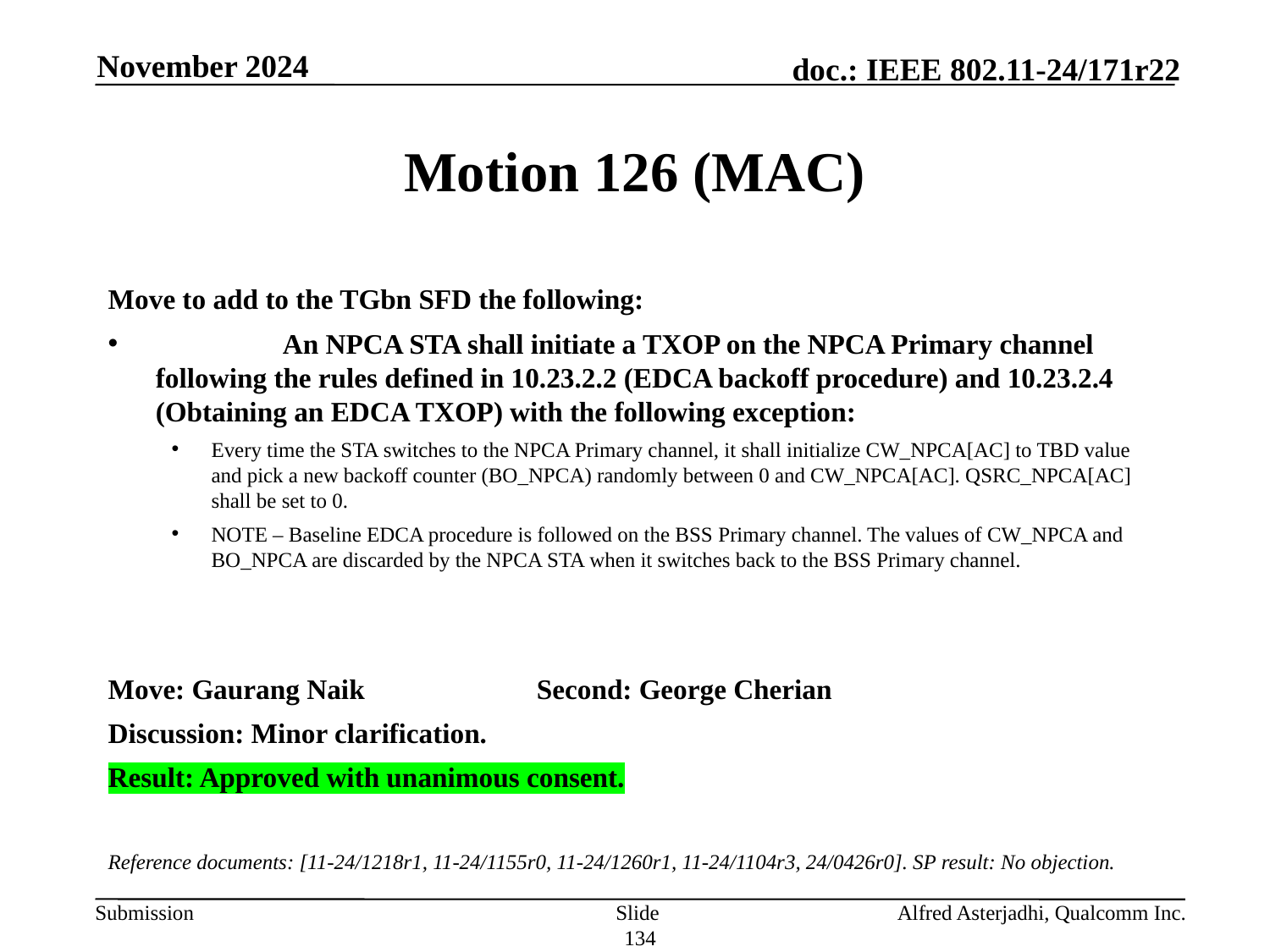

November 2024
# Motion 126 (MAC)
Move to add to the TGbn SFD the following:
	An NPCA STA shall initiate a TXOP on the NPCA Primary channel following the rules defined in 10.23.2.2 (EDCA backoff procedure) and 10.23.2.4 (Obtaining an EDCA TXOP) with the following exception:
Every time the STA switches to the NPCA Primary channel, it shall initialize CW_NPCA[AC] to TBD value and pick a new backoff counter (BO_NPCA) randomly between 0 and CW_NPCA[AC]. QSRC_NPCA[AC] shall be set to 0.
NOTE – Baseline EDCA procedure is followed on the BSS Primary channel. The values of CW_NPCA and BO_NPCA are discarded by the NPCA STA when it switches back to the BSS Primary channel.

Move: Gaurang Naik 		Second: George Cherian
Discussion: Minor clarification.
Result: Approved with unanimous consent.

Reference documents: [11-24/1218r1, 11-24/1155r0, 11-24/1260r1, 11-24/1104r3, 24/0426r0]. SP result: No objection.

Slide 134
Alfred Asterjadhi, Qualcomm Inc.